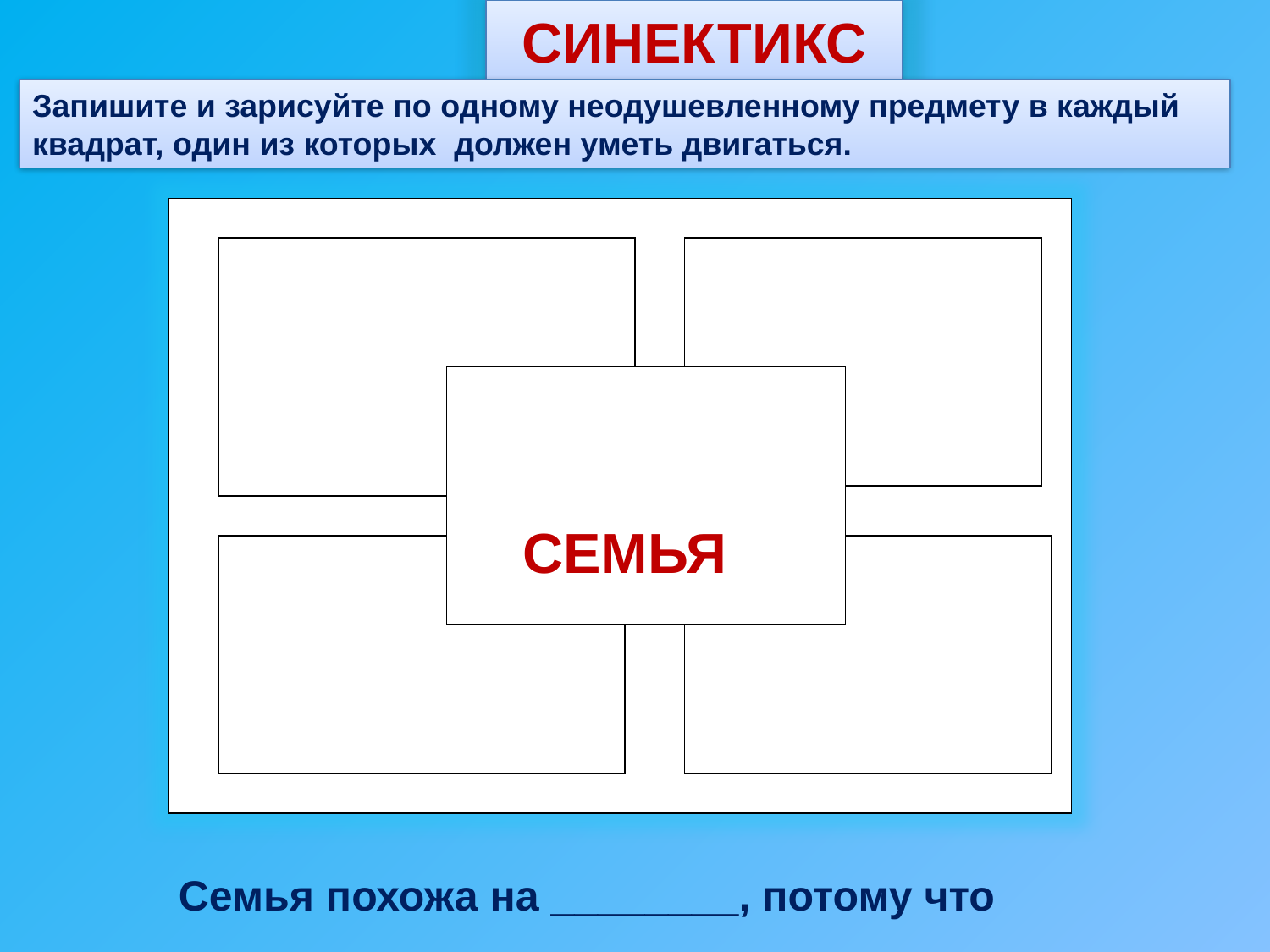

СИНЕКТИКС
Запишите и зарисуйте по одному неодушевленному предмету в каждый квадрат, один из которых  должен уметь двигаться.

               СЕМЬЯ

 Семья похожа на ________, потому что __________,